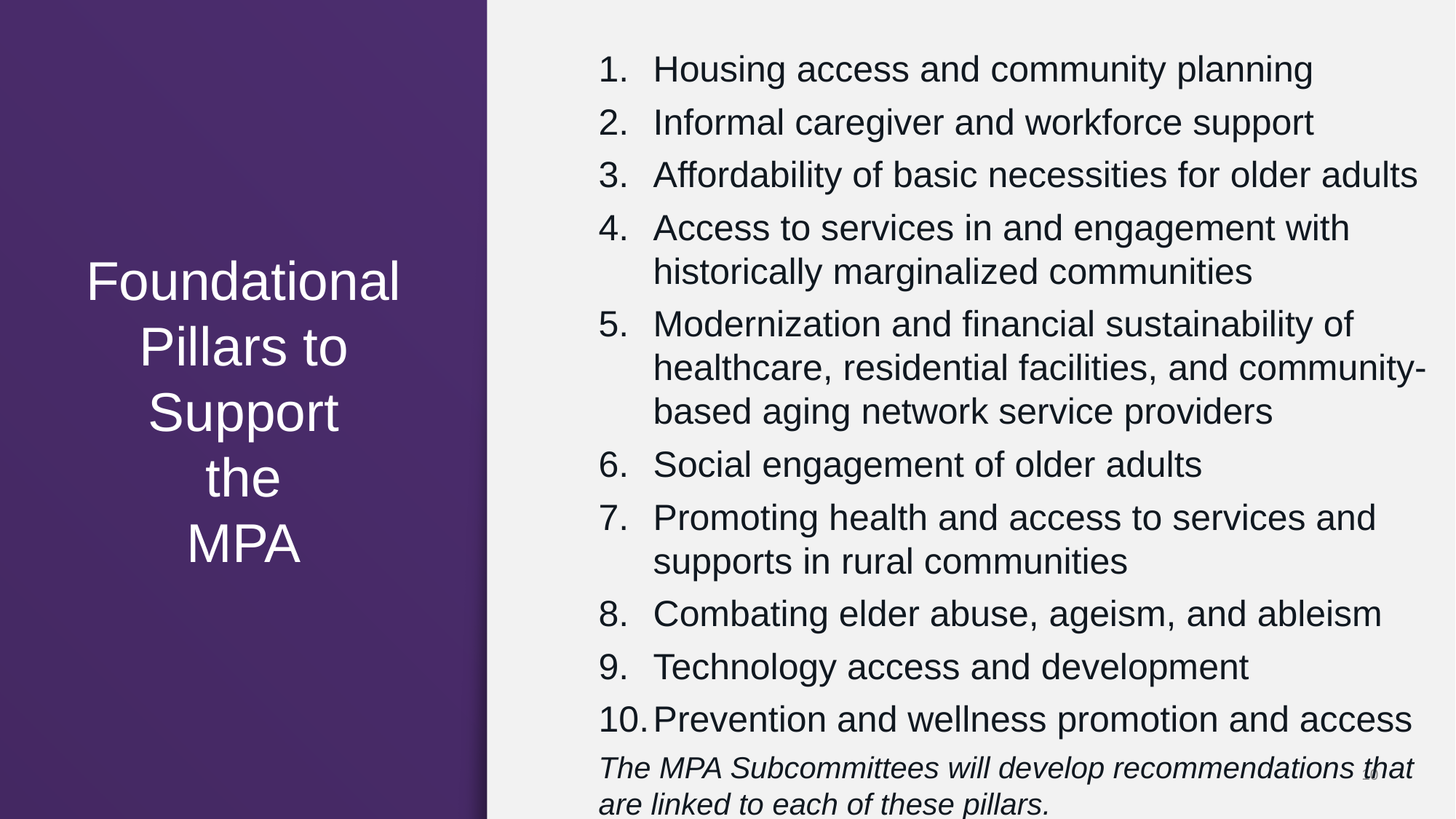

Housing access and community planning
Informal caregiver and workforce support
Affordability of basic necessities for older adults
Access to services in and engagement with historically marginalized communities
Modernization and financial sustainability of healthcare, residential facilities, and community-based aging network service providers
Social engagement of older adults
Promoting health and access to services and supports in rural communities
Combating elder abuse, ageism, and ableism
Technology access and development
Prevention and wellness promotion and access
The MPA Subcommittees will develop recommendations that are linked to each of these pillars.

Foundational
Pillars to Support
the
MPA